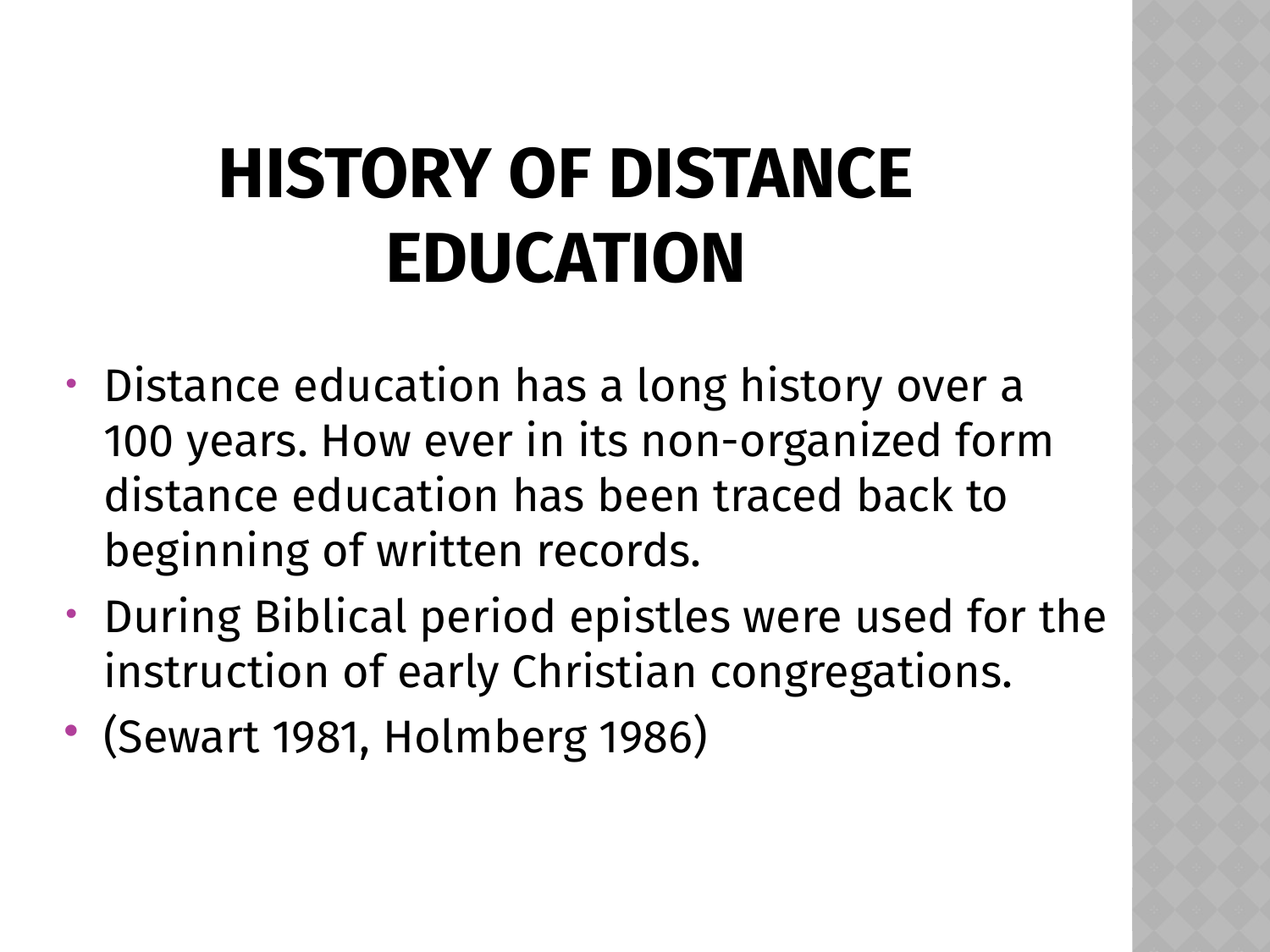

# History of distance education
Distance education has a long history over a 100 years. How ever in its non-organized form distance education has been traced back to beginning of written records.
During Biblical period epistles were used for the instruction of early Christian congregations.
(Sewart 1981, Holmberg 1986)